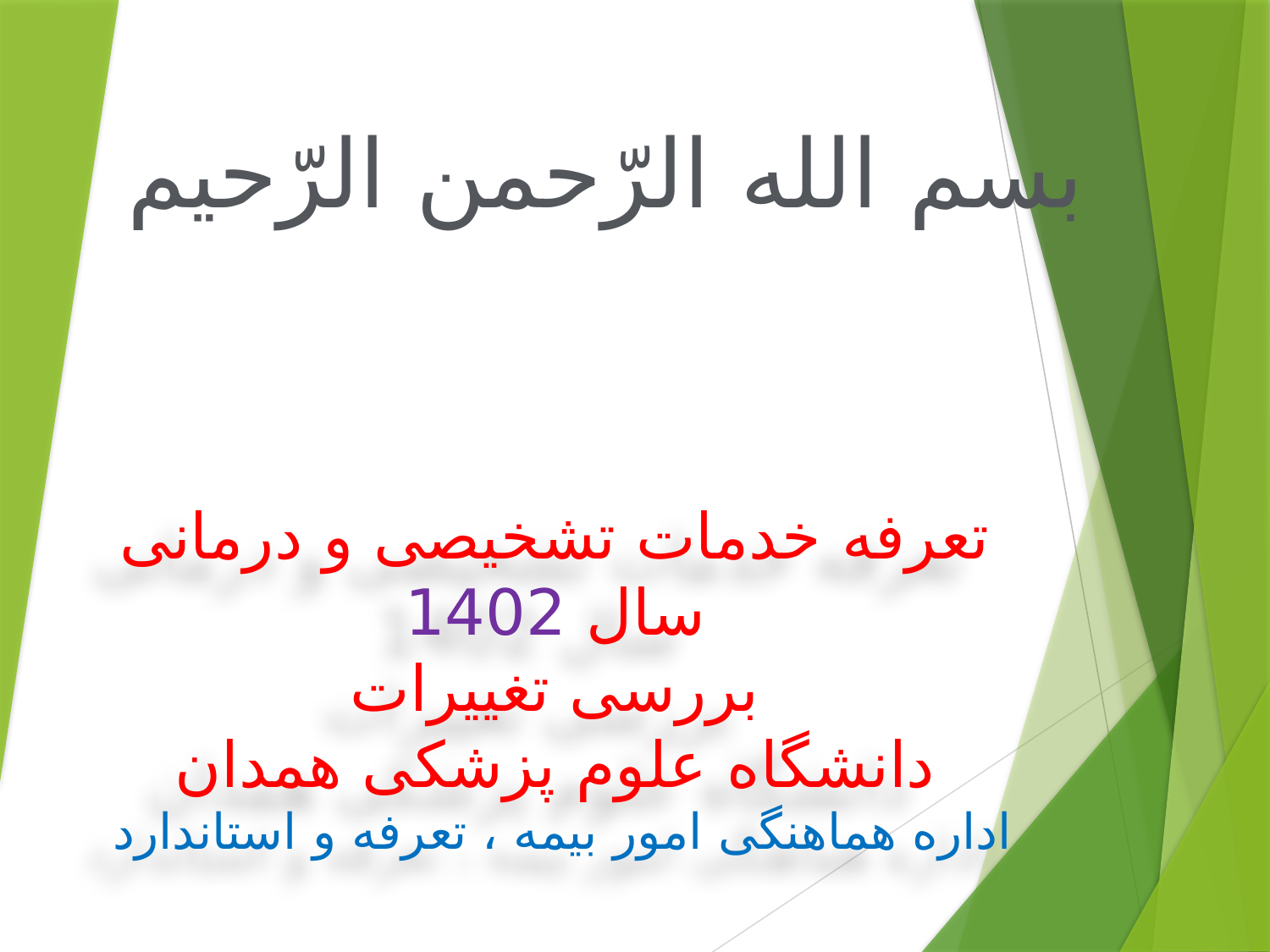

بسم الله الرّحمن الرّحیم
# تعرفه خدمات تشخیصی و درمانی سال 1402 بررسی تغییرات دانشگاه علوم پزشکی همدان اداره هماهنگی امور بیمه ، تعرفه و استاندارد